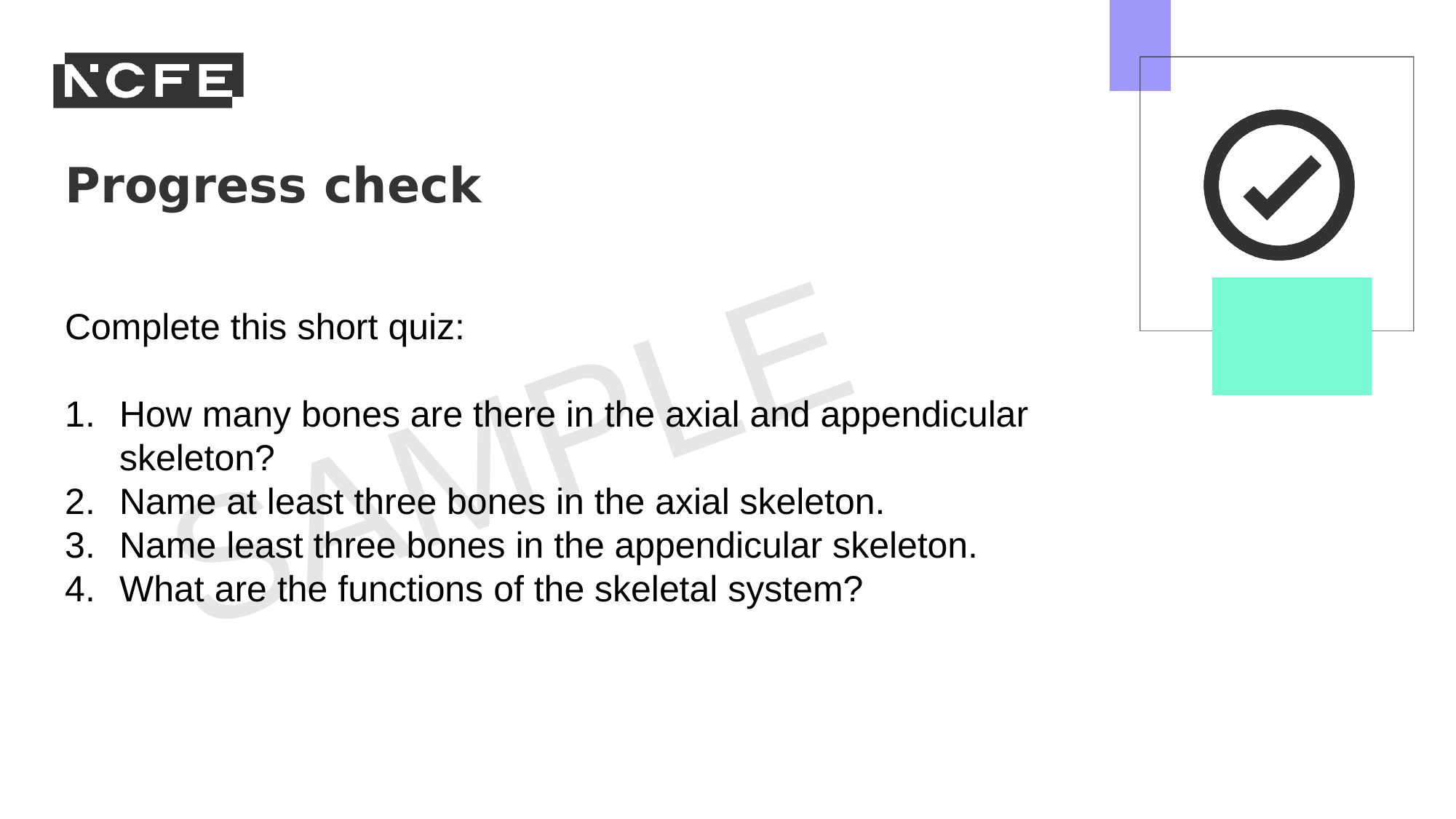

Complete this short quiz:​

How many bones are there in the axial and appendicular skeleton?
Name at least three bones in the axial skeleton.
Name least three bones in the appendicular skeleton.
What are the functions of the skeletal system?